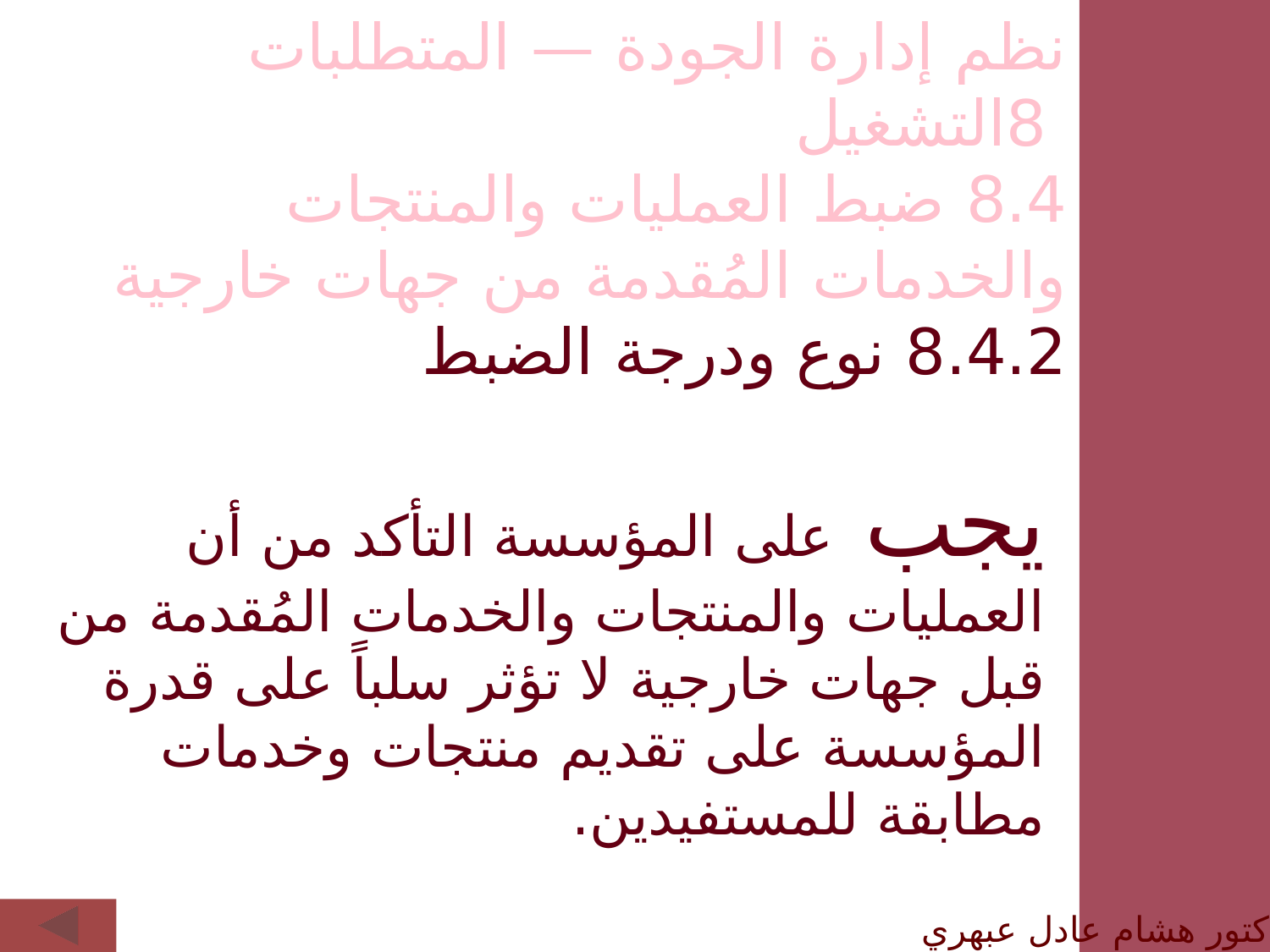

نظم إدارة الجودة — المتطلبات
 8التشغيل
8.4 ضبط العمليات والمنتجات والخدمات المُقدمة من جهات خارجية
8.4.2 نوع ودرجة الضبط

يجب على المؤسسة التأكد من أن العمليات والمنتجات والخدمات المُقدمة من قبل جهات خارجية لا تؤثر سلباً على قدرة المؤسسة على تقديم منتجات وخدمات مطابقة للمستفيدين.

الدكتور هشام عادل عبهري